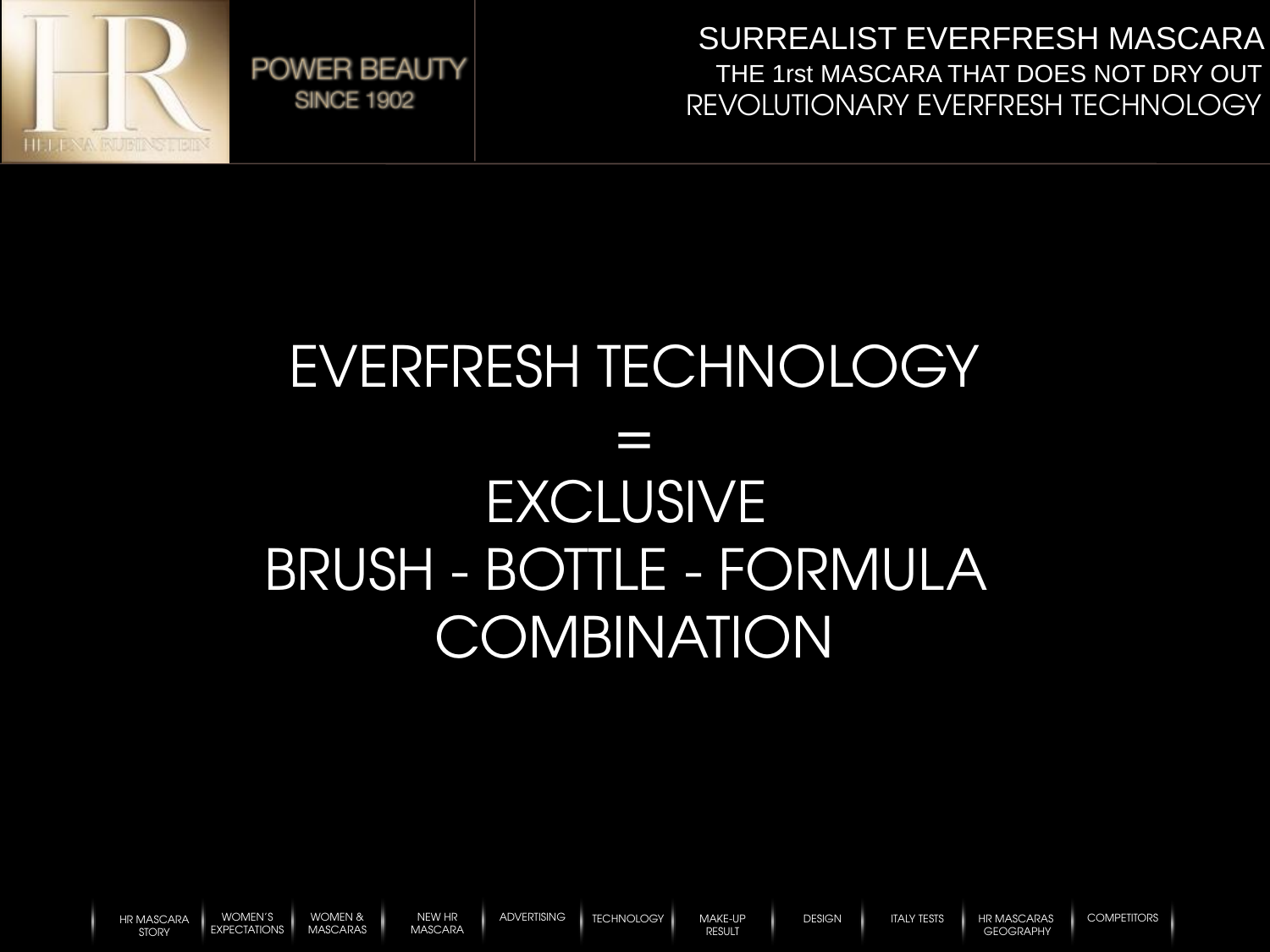

SURREALIST EVERFRESH MASCARA
THE 1rst MASCARA THAT DOES NOT DRY OUT
REVOLUTIONARY EVERFRESH TECHNOLOGY
EVERFRESH TECHNOLOGY
=
EXCLUSIVE
BRUSH - BOTTLE - FORMULA
COMBINATION